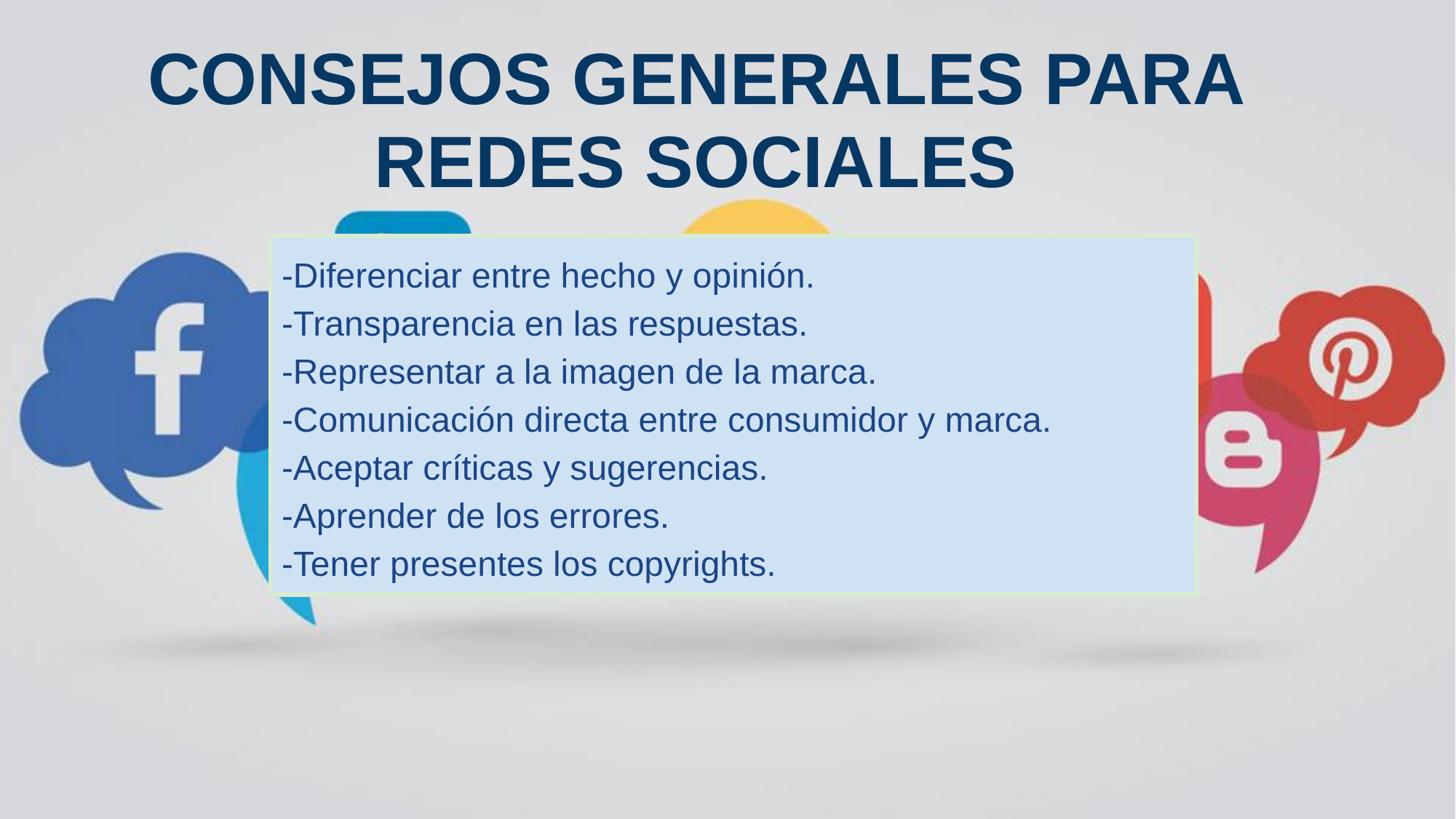

# CONSEJOS GENERALES PARA REDES SOCIALES
-Diferenciar entre hecho y opinión.
-Transparencia en las respuestas.
-Representar a la imagen de la marca.
-Comunicación directa entre consumidor y marca.
-Aceptar críticas y sugerencias.
-Aprender de los errores.
-Tener presentes los copyrights.